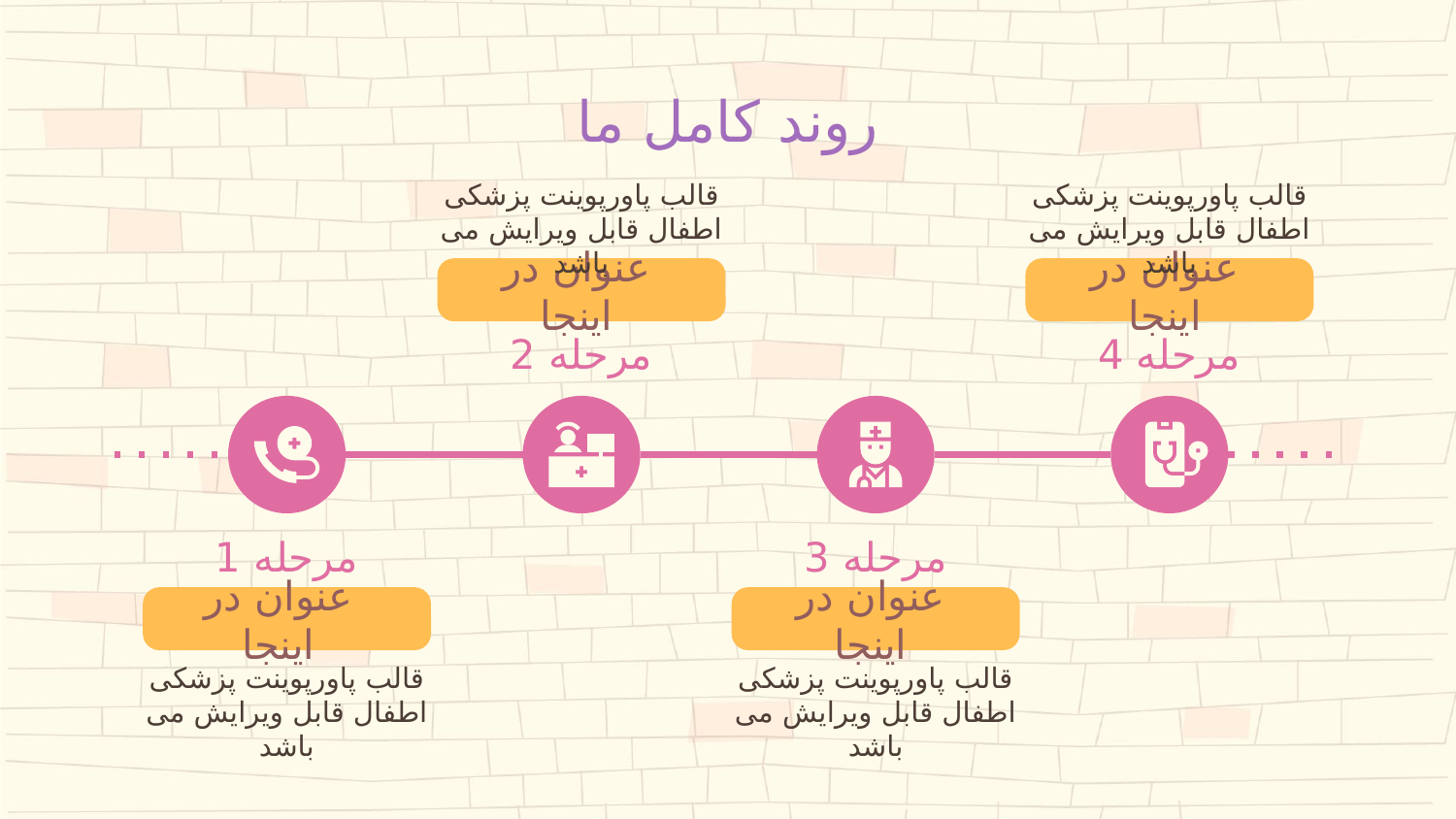

# روند کامل ما
قالب پاورپوینت پزشکی اطفال قابل ویرایش می باشد
قالب پاورپوینت پزشکی اطفال قابل ویرایش می باشد

عنوان در اینجا
عنوان در اینجا
مرحله 2
مرحله 4

مرحله 1
مرحله 3

عنوان در اینجا
عنوان در اینجا
قالب پاورپوینت پزشکی اطفال قابل ویرایش می باشد
قالب پاورپوینت پزشکی اطفال قابل ویرایش می باشد